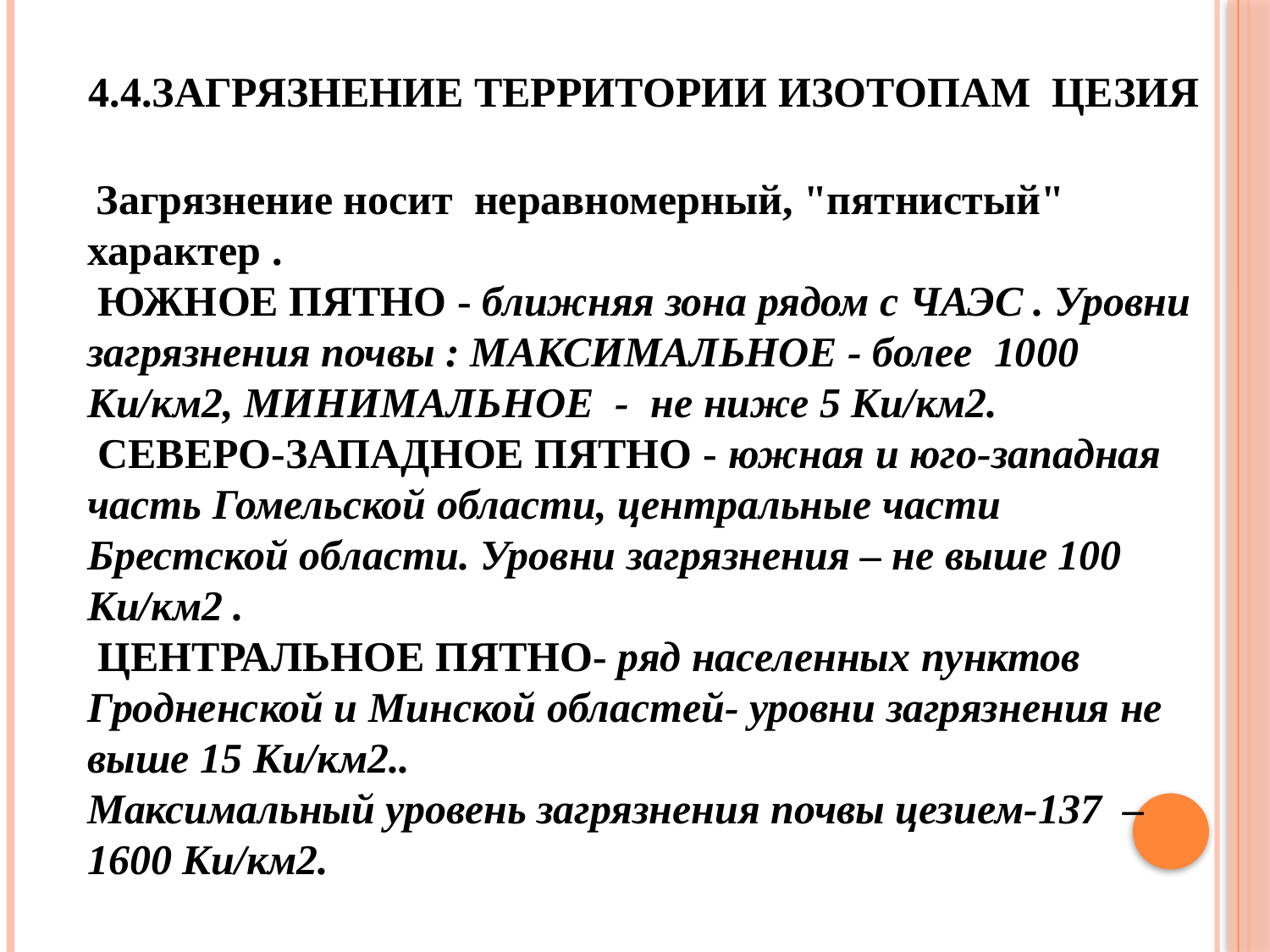

4.4.Загрязнение территории изотопам  цезия
 Загрязнение носит  неравномерный, "пятнистый" характер .
 ЮЖНОЕ ПЯТНО - ближняя зона рядом с ЧАЭС . Уровни загрязнения почвы : МАКСИМАЛЬНОЕ - более  1000 Ки/км2, МИНИМАЛЬНОЕ  -  не ниже 5 Ки/км2.
 СЕВЕРО-ЗАПАДНОЕ ПЯТНО - южная и юго-западная часть Гомельской области, центральные части Брестской области. Уровни загрязнения – не выше 100 Ки/км2 .
 ЦЕНТРАЛЬНОЕ ПЯТНО- ряд населенных пунктов Гродненской и Минской областей- уровни загрязнения не выше 15 Ки/км2..
Максимальный уровень загрязнения почвы цезием-137  – 1600 Ки/км2.